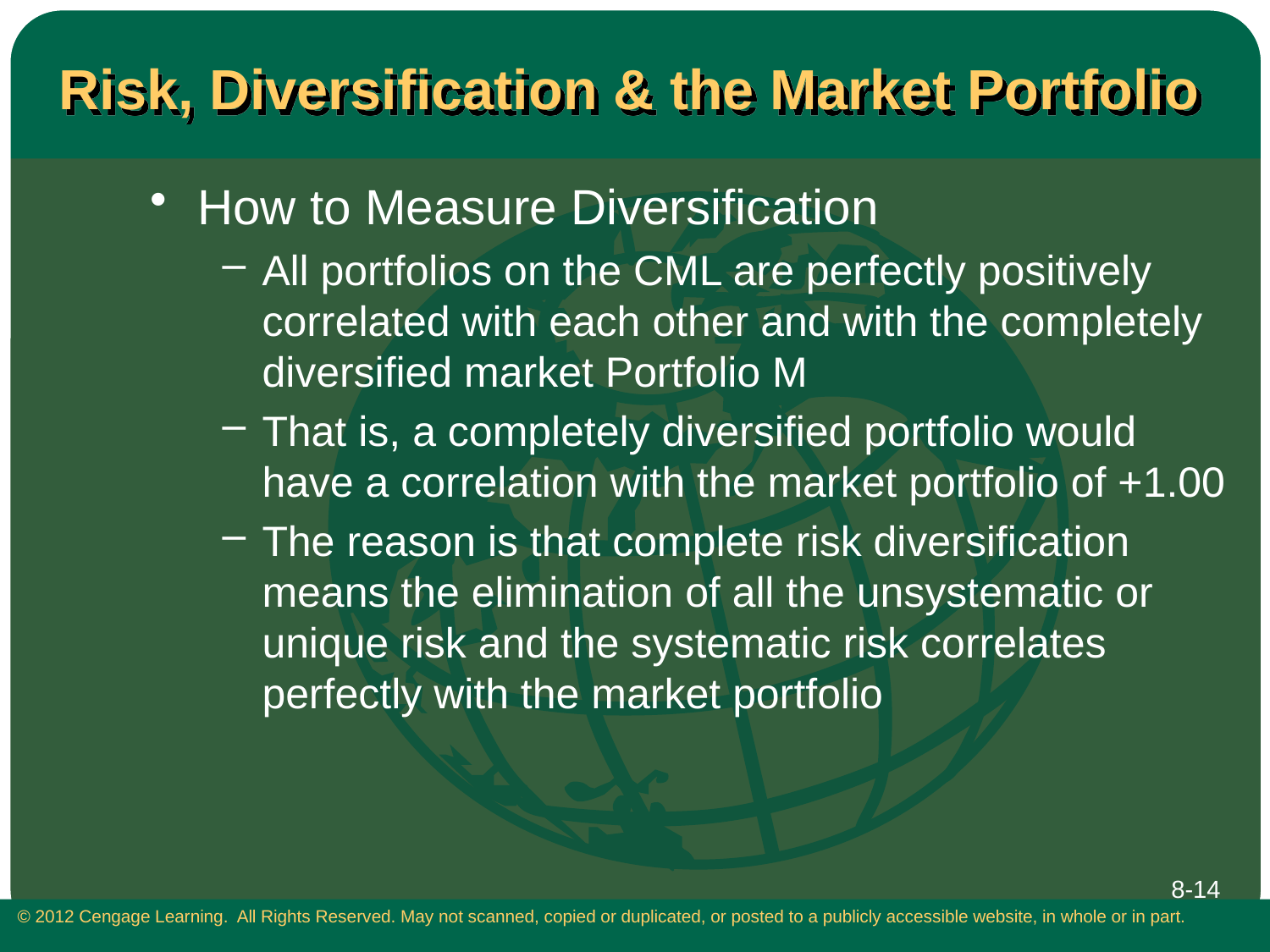

# Risk, Diversification & the Market Portfolio
How to Measure Diversification
All portfolios on the CML are perfectly positively correlated with each other and with the completely diversified market Portfolio M
That is, a completely diversified portfolio would have a correlation with the market portfolio of +1.00
The reason is that complete risk diversification means the elimination of all the unsystematic or unique risk and the systematic risk correlates perfectly with the market portfolio
8-14
 © 2012 Cengage Learning.  All Rights Reserved. May not scanned, copied or duplicated, or posted to a publicly accessible website, in whole or in part.